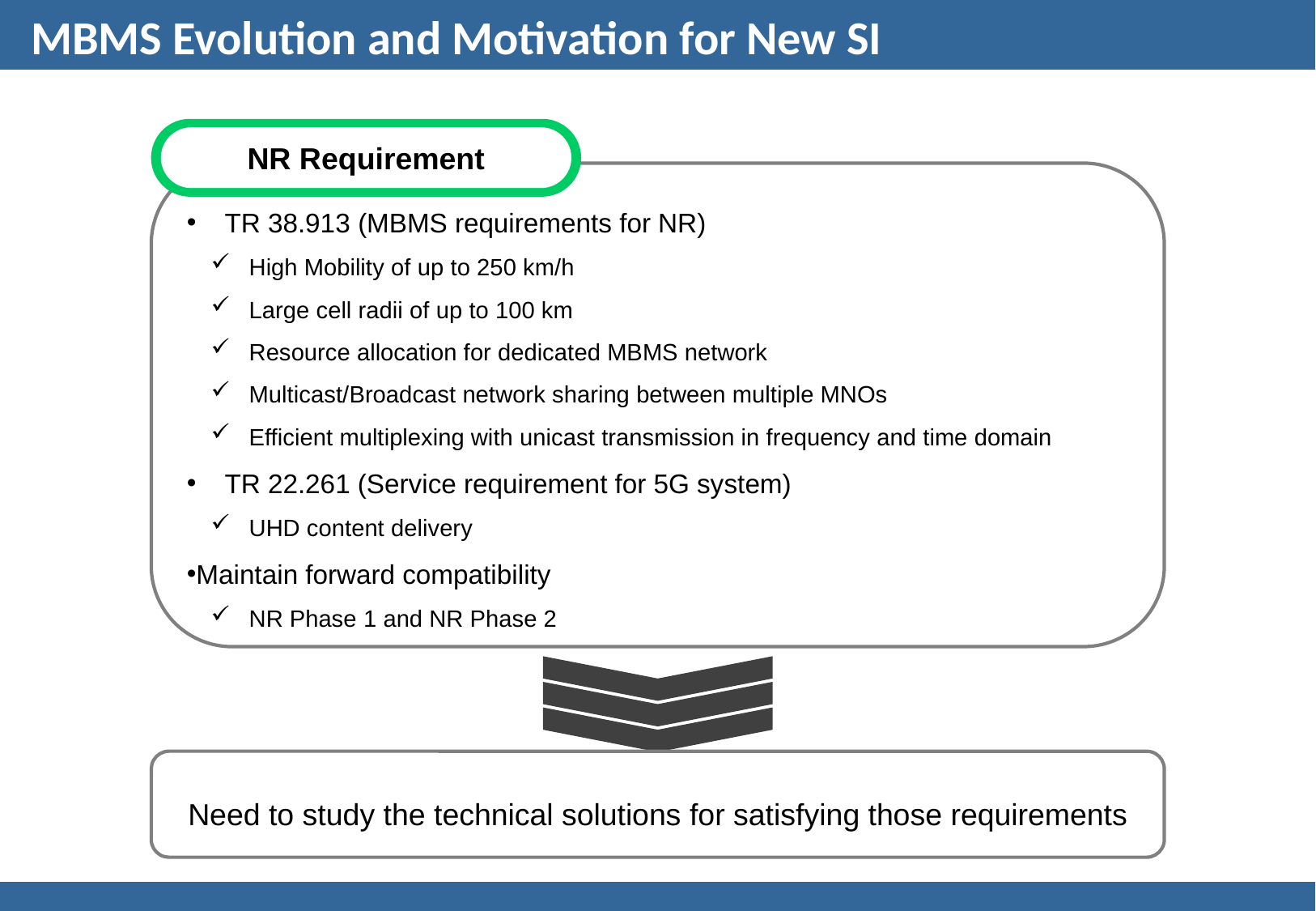

# MBMS Evolution and Motivation for New SI

NR Requirement

TR 38.913 (MBMS requirements for NR)
High Mobility of up to 250 km/h
Large cell radii of up to 100 km
Resource allocation for dedicated MBMS network
Multicast/Broadcast network sharing between multiple MNOs
Efficient multiplexing with unicast transmission in frequency and time domain
TR 22.261 (Service requirement for 5G system)
UHD content delivery
Maintain forward compatibility
NR Phase 1 and NR Phase 2

Need to study the technical solutions for satisfying those requirements